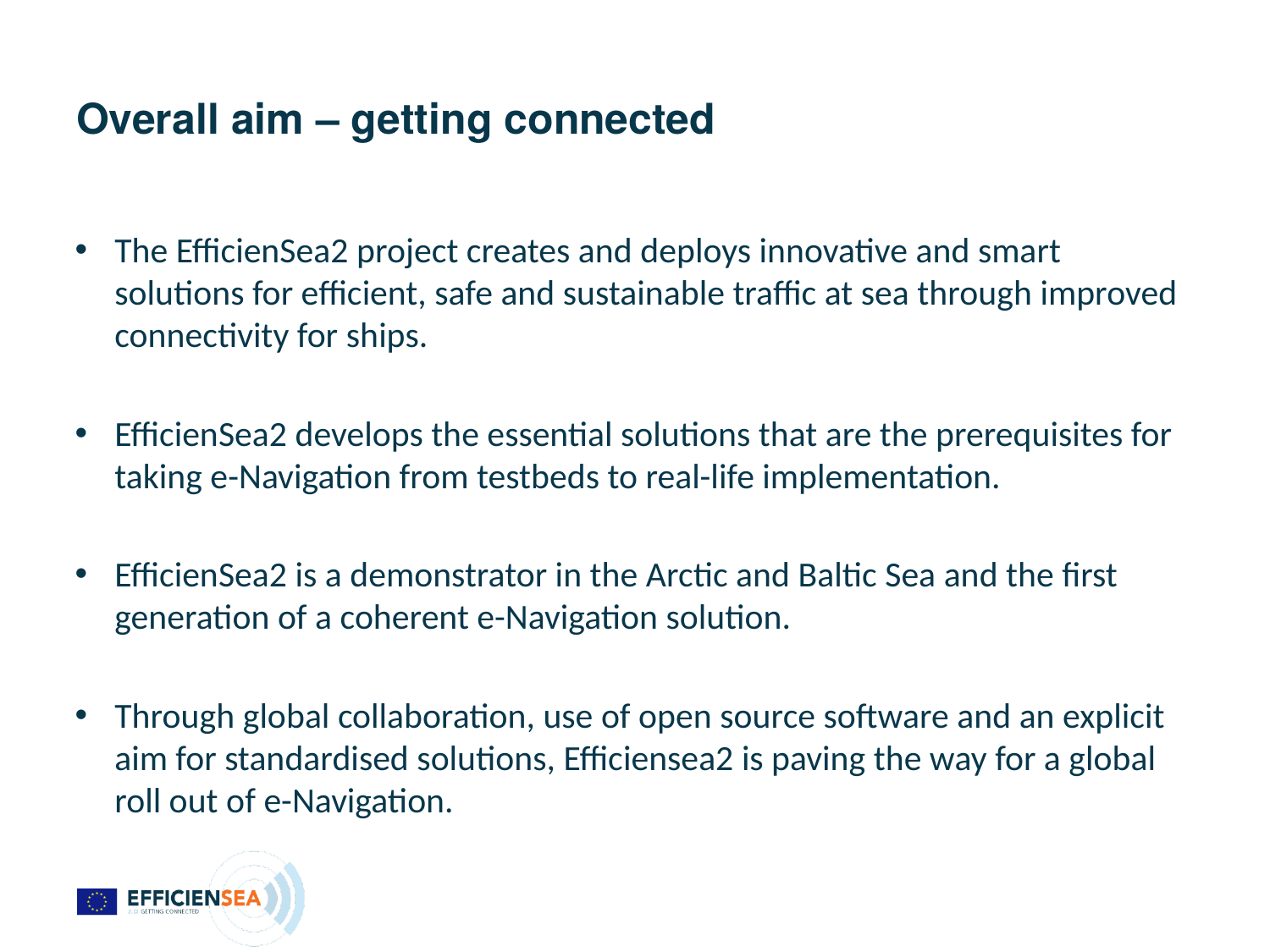

Overall aim – getting connected
The EfficienSea2 project creates and deploys innovative and smart solutions for efficient, safe and sustainable traffic at sea through improved connectivity for ships.

EfficienSea2 develops the essential solutions that are the prerequisites for taking e-Navigation from testbeds to real-life implementation.

EfficienSea2 is a demonstrator in the Arctic and Baltic Sea and the first generation of a coherent e-Navigation solution.

Through global collaboration, use of open source software and an explicit aim for standardised solutions, Efficiensea2 is paving the way for a global roll out of e-Navigation.